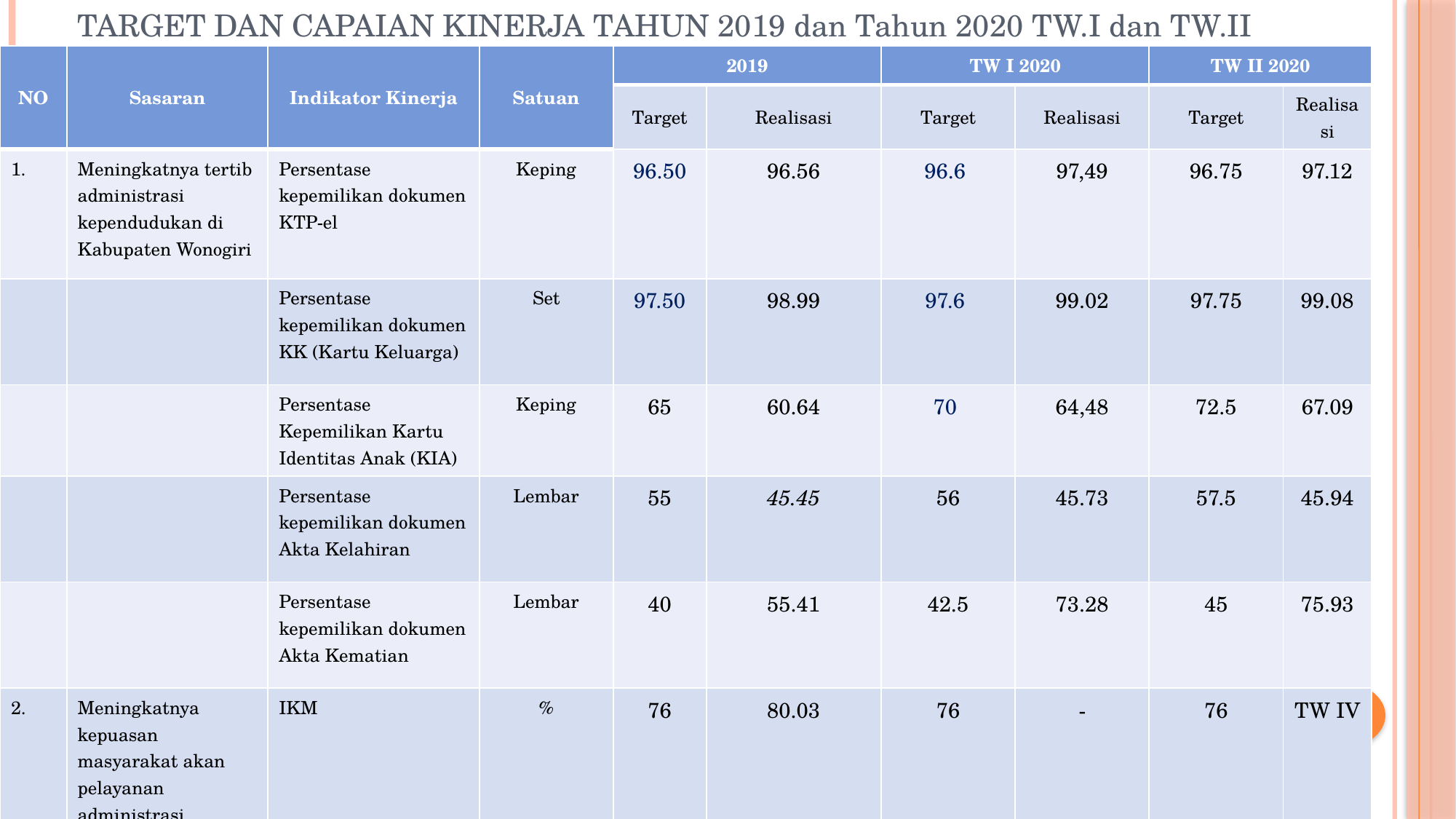

TARGET DAN CAPAIAN KINERJA TAHUN 2019 dan Tahun 2020 TW.I dan TW.II
| NO | Sasaran | Indikator Kinerja | Satuan | 2019 |  | TW I 2020 |  | TW II 2020 |  |
| --- | --- | --- | --- | --- | --- | --- | --- | --- | --- |
|  |  |  |  | Target | Realisasi | Target | Realisasi | Target | Realisasi |
| 1. | Meningkatnya tertib administrasi kependudukan di Kabupaten Wonogiri | Persentase kepemilikan dokumen KTP-el | Keping | 96.50 | 96.56 | 96.6 | 97,49 | 96.75 | 97.12 |
|  |  | Persentase kepemilikan dokumen KK (Kartu Keluarga) | Set | 97.50 | 98.99 | 97.6 | 99.02 | 97.75 | 99.08 |
|  |  | Persentase Kepemilikan Kartu Identitas Anak (KIA) | Keping | 65 | 60.64 | 70 | 64,48 | 72.5 | 67.09 |
|  |  | Persentase kepemilikan dokumen Akta Kelahiran | Lembar | 55 | 45.45 | 56 | 45.73 | 57.5 | 45.94 |
|  |  | Persentase kepemilikan dokumen Akta Kematian | Lembar | 40 | 55.41 | 42.5 | 73.28 | 45 | 75.93 |
| 2. | Meningkatnya kepuasan masyarakat akan pelayanan administrasi kependudukan | IKM | % | 76 | 80.03 | 76 | - | 76 | TW IV |